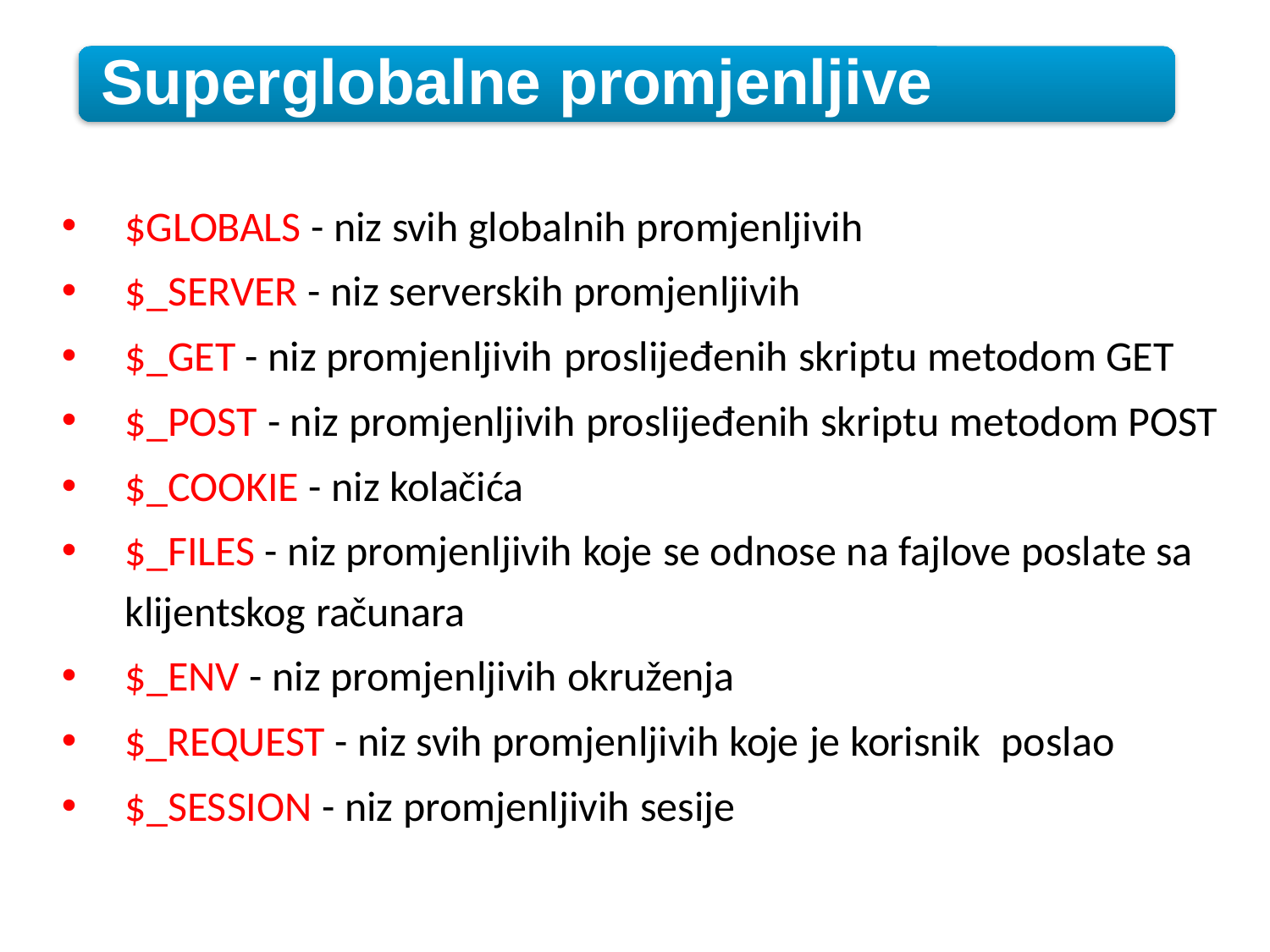

Superglobalne promjenljive
$GLOBALS - niz svih globalnih promjenljivih
$_SERVER - niz serverskih promjenljivih
$_GET - niz promjenljivih proslijeđenih skriptu metodom GET
$_POST - niz promjenljivih proslijeđenih skriptu metodom POST
$_COOKIE - niz kolačića
$_FILES - niz promjenljivih koje se odnose na fajlove poslate sa klijentskog računara
$_ENV - niz promjenljivih okruženja
$_REQUEST - niz svih promjenljivih koje je korisnik  poslao
$_SESSION - niz promjenljivih sesije